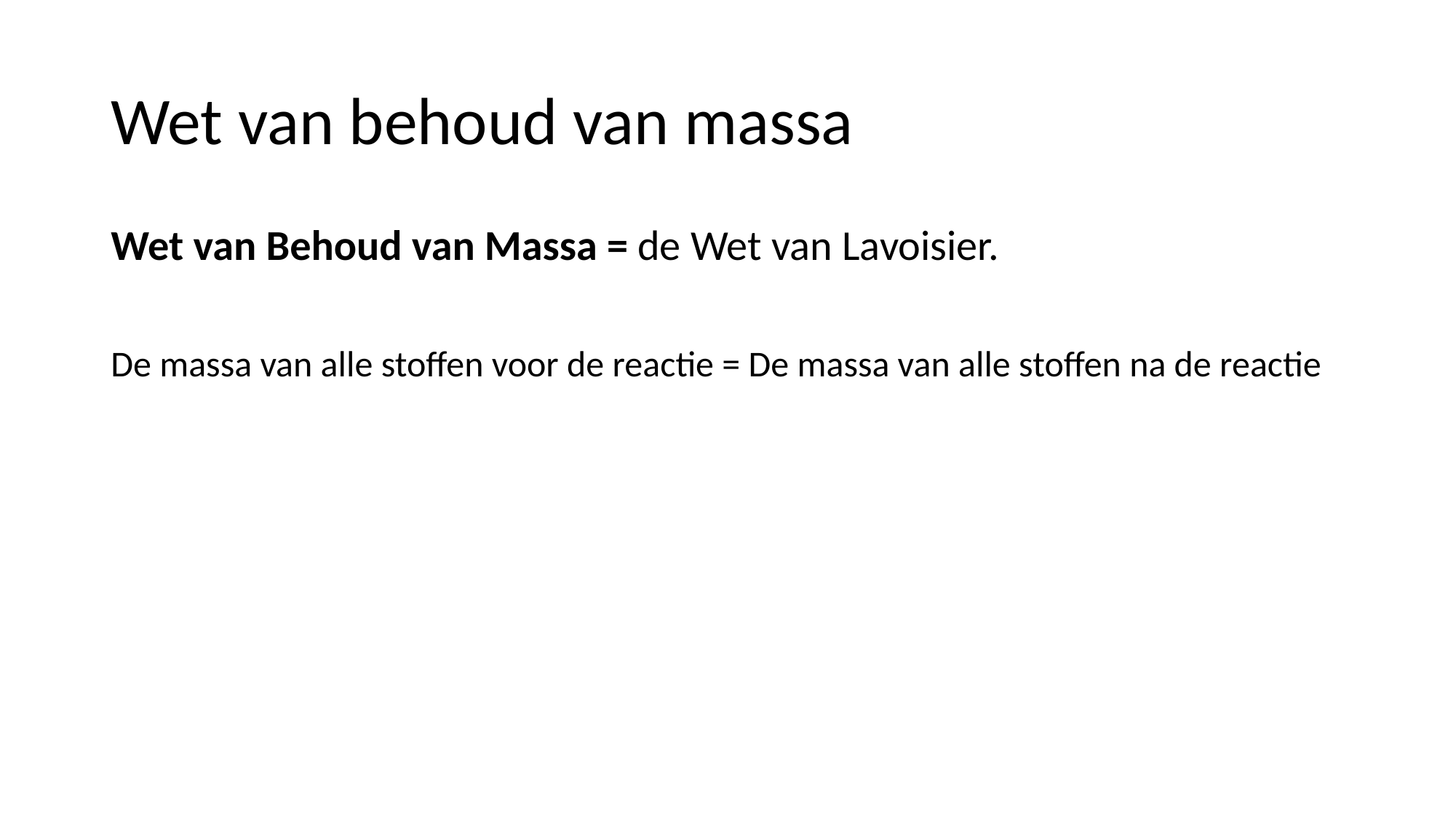

# Wet van behoud van massa
Wet van Behoud van Massa = de Wet van Lavoisier.

De massa van alle stoffen voor de reactie = De massa van alle stoffen na de reactie